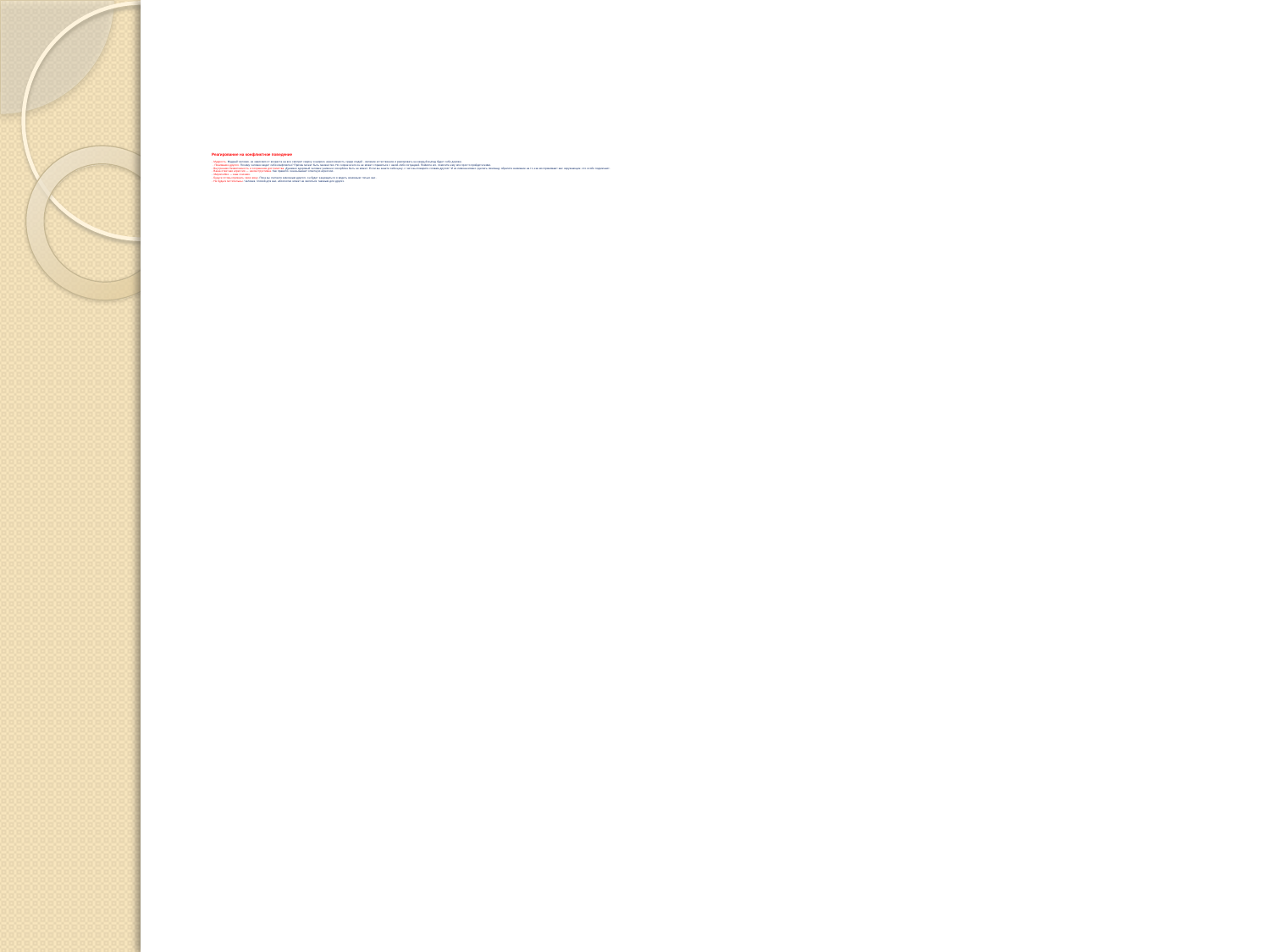

# Реагирование на конфликтное поведение - Мудрость. Мудрый человек, не зависимо от возраста на все смотрит сверху и широко, агрессивность среди людей - явление естественное и реагировать на каждый выпад будет себе дороже. - Понимание другого. Почему человек ведет себя конфликтно? Причин может быть множество. Но скорее всего он не может справиться с какой-либо ситуацией. Поймите его, помогите ему или просто пройдите мимо. - Внутренняя безмятежность и сохранение достоинства. Душевно здоровый человек унижен и оскорблен быть не может. Если вы знаете себе цену, с чего вы поверите словам другого? И из лимона можно сделать лимонад: обратите внимание на то, как воспринимают вас окружающие, что особо подмечают. - Ваша ответная агрессия — неконструктивна. Как правило, она вызывает ответную агрессию. - Миролюбие — ваш союзник. - Будьте готовы признать свою вину. Пока вы считаете виновным другого, он будет защищаться и видеть виновным только вас. - Не будьте мстительны. Человек, плохой для вас, абсолютно может не являться таковым для других.